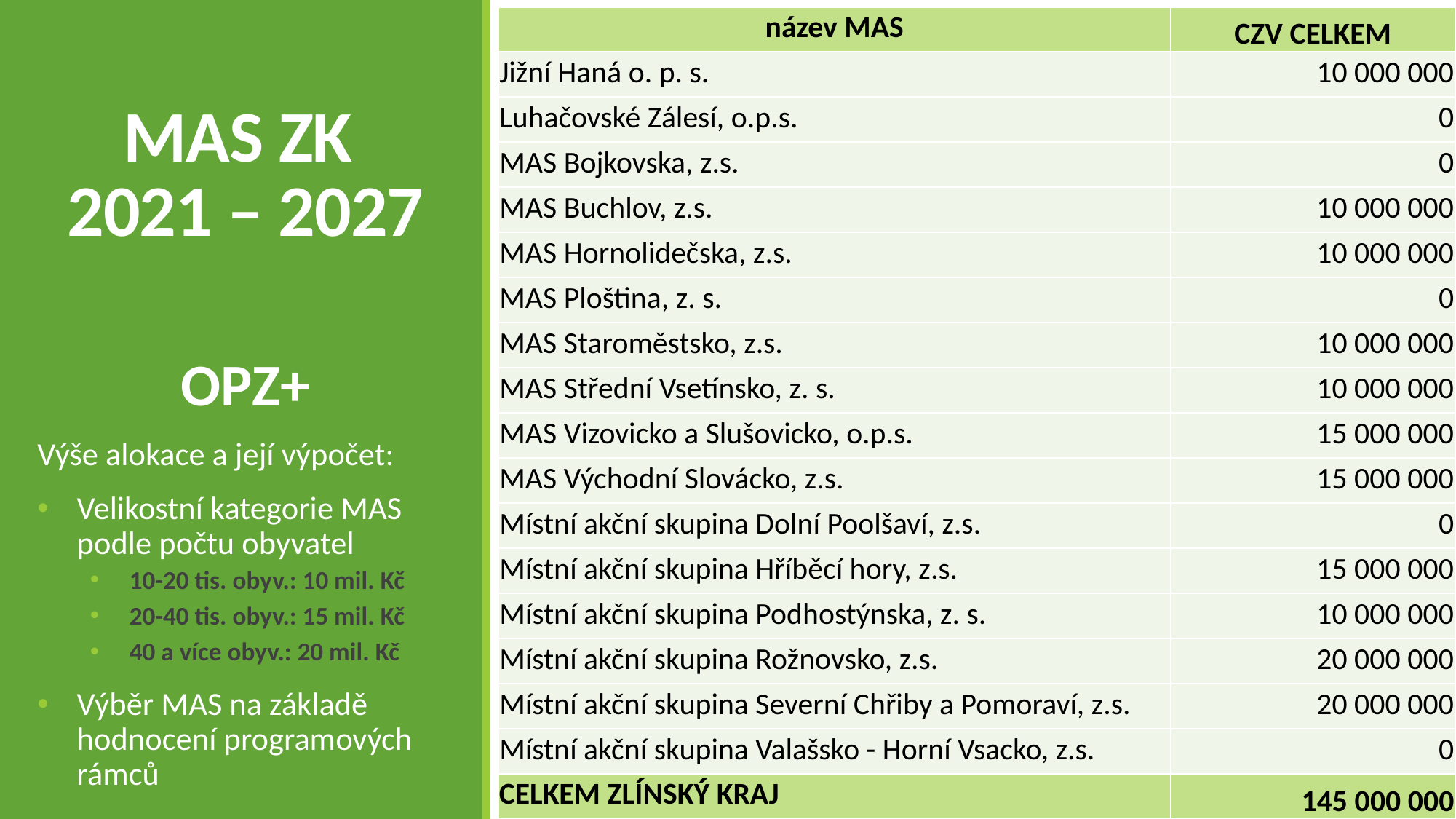

| název MAS | CZV CELKEM |
| --- | --- |
| Jižní Haná o. p. s. | 10 000 000 |
| Luhačovské Zálesí, o.p.s. | 0 |
| MAS Bojkovska, z.s. | 0 |
| MAS Buchlov, z.s. | 10 000 000 |
| MAS Hornolidečska, z.s. | 10 000 000 |
| MAS Ploština, z. s. | 0 |
| MAS Staroměstsko, z.s. | 10 000 000 |
| MAS Střední Vsetínsko, z. s. | 10 000 000 |
| MAS Vizovicko a Slušovicko, o.p.s. | 15 000 000 |
| MAS Východní Slovácko, z.s. | 15 000 000 |
| Místní akční skupina Dolní Poolšaví, z.s. | 0 |
| Místní akční skupina Hříběcí hory, z.s. | 15 000 000 |
| Místní akční skupina Podhostýnska, z. s. | 10 000 000 |
| Místní akční skupina Rožnovsko, z.s. | 20 000 000 |
| Místní akční skupina Severní Chřiby a Pomoraví, z.s. | 20 000 000 |
| Místní akční skupina Valašsko - Horní Vsacko, z.s. | 0 |
| CELKEM ZLÍNSKÝ KRAJ | 145 000 000 |
# MAS ZK 2021 – 2027

OPZ+
Výše alokace a její výpočet:
Velikostní kategorie MAS podle počtu obyvatel
10-20 tis. obyv.: 10 mil. Kč
20-40 tis. obyv.: 15 mil. Kč
40 a více obyv.: 20 mil. Kč
Výběr MAS na základě hodnocení programových rámců